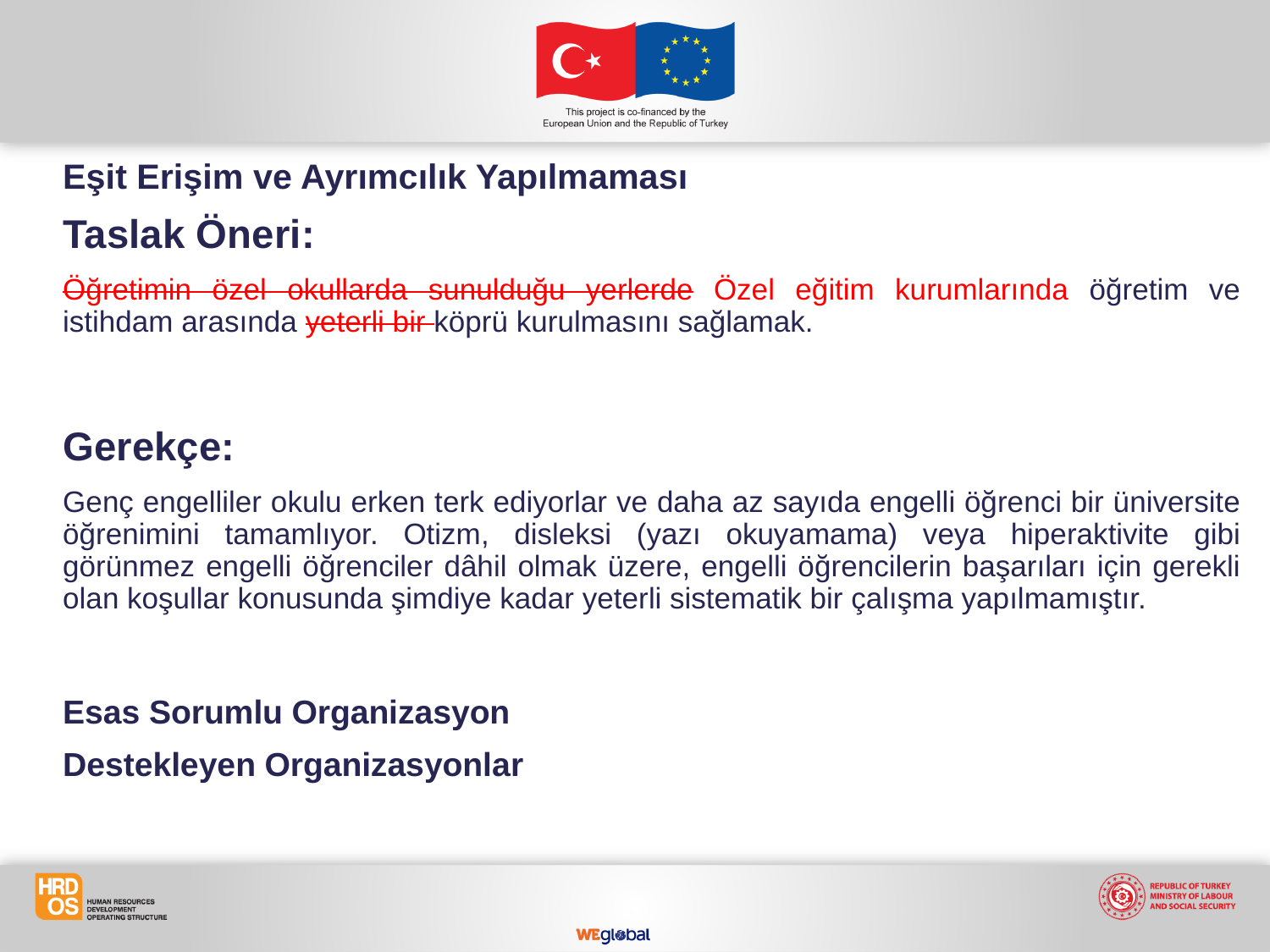

Eşit Erişim ve Ayrımcılık Yapılmaması
Taslak Öneri:
Öğretimin özel okullarda sunulduğu yerlerde Özel eğitim kurumlarında öğretim ve istihdam arasında yeterli bir köprü kurulmasını sağlamak.

Gerekçe:
Genç engelliler okulu erken terk ediyorlar ve daha az sayıda engelli öğrenci bir üniversite öğrenimini tamamlıyor. Otizm, disleksi (yazı okuyamama) veya hiperaktivite gibi görünmez engelli öğrenciler dâhil olmak üzere, engelli öğrencilerin başarıları için gerekli olan koşullar konusunda şimdiye kadar yeterli sistematik bir çalışma yapılmamıştır.

Esas Sorumlu Organizasyon
Destekleyen Organizasyonlar